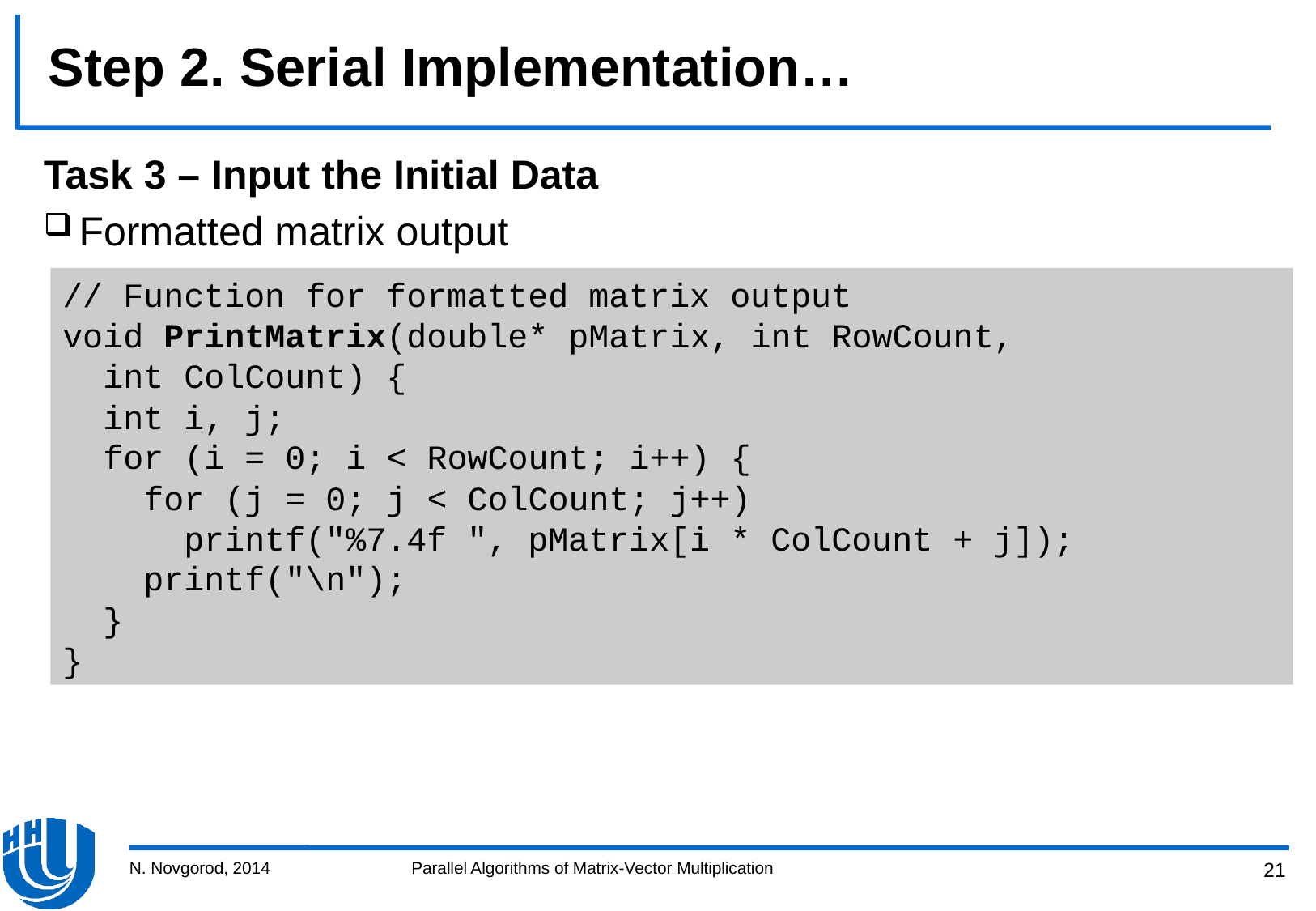

# Step 2. Serial Implementation…
Task 3 – Input the Initial Data
Formatted matrix output
// Function for formatted matrix output
void PrintMatrix(double* pMatrix, int RowCount,
  int ColCount) {
  int i, j;
  for (i = 0; i < RowCount; i++) {
    for (j = 0; j < ColCount; j++)
      printf("%7.4f ", pMatrix[i * ColCount + j]);
    printf("\n");
  }
}
N. Novgorod, 2014
Parallel Algorithms of Matrix-Vector Multiplication
21